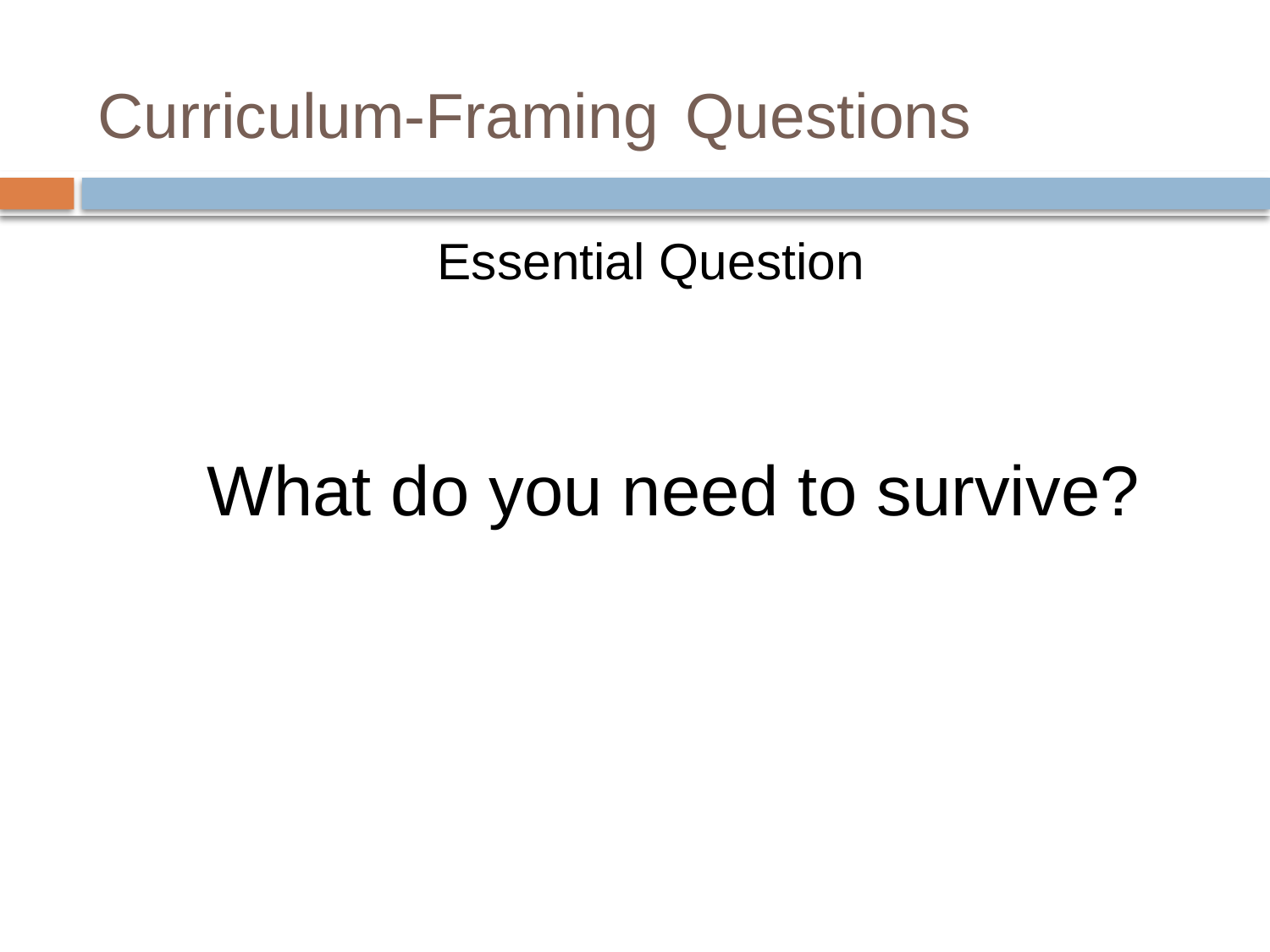

# Curriculum-Framing Questions
Essential Question

	What do you need to survive?